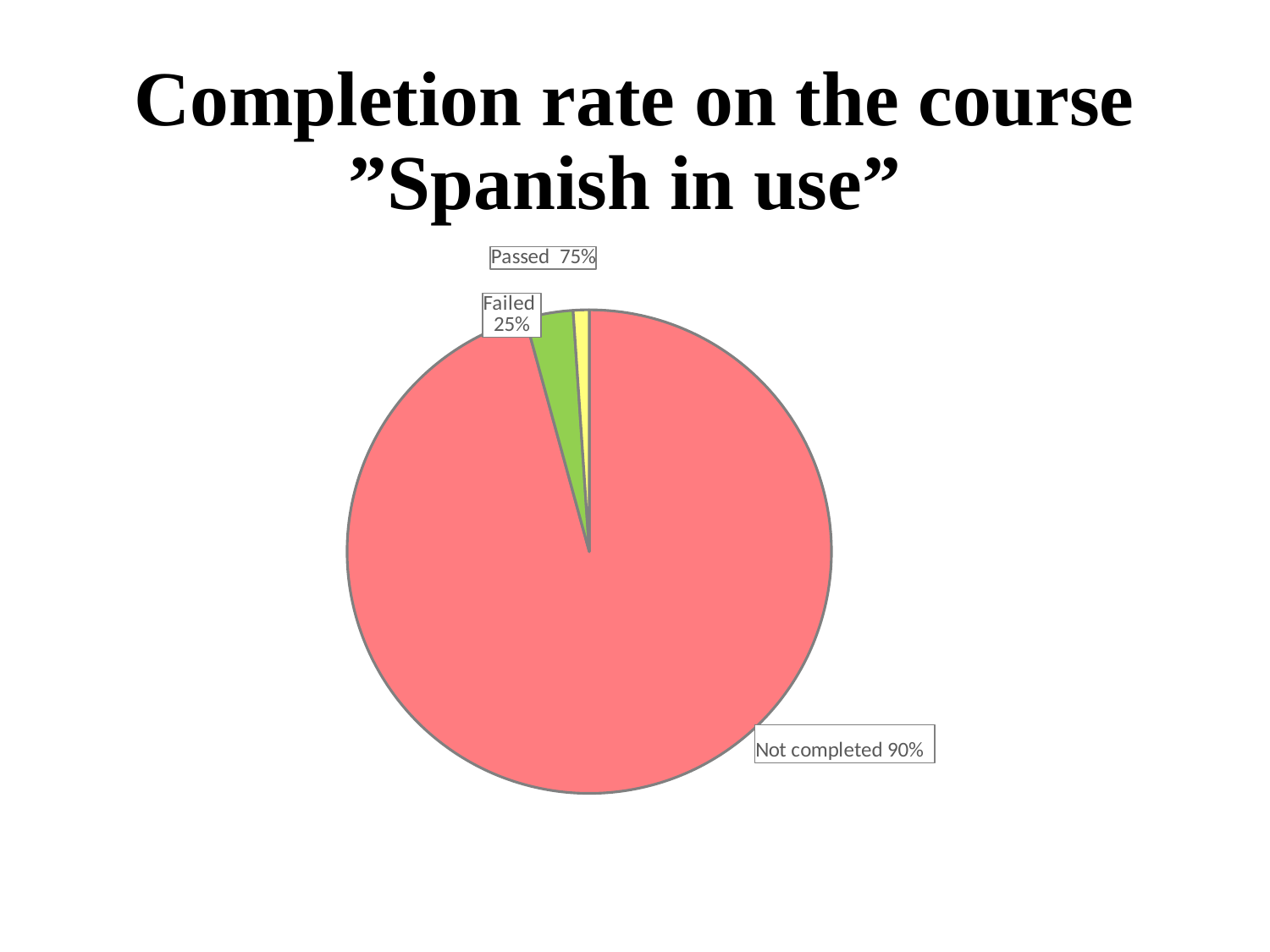

# Completion rate on the course ”Spanish in use”

[unsupported chart]